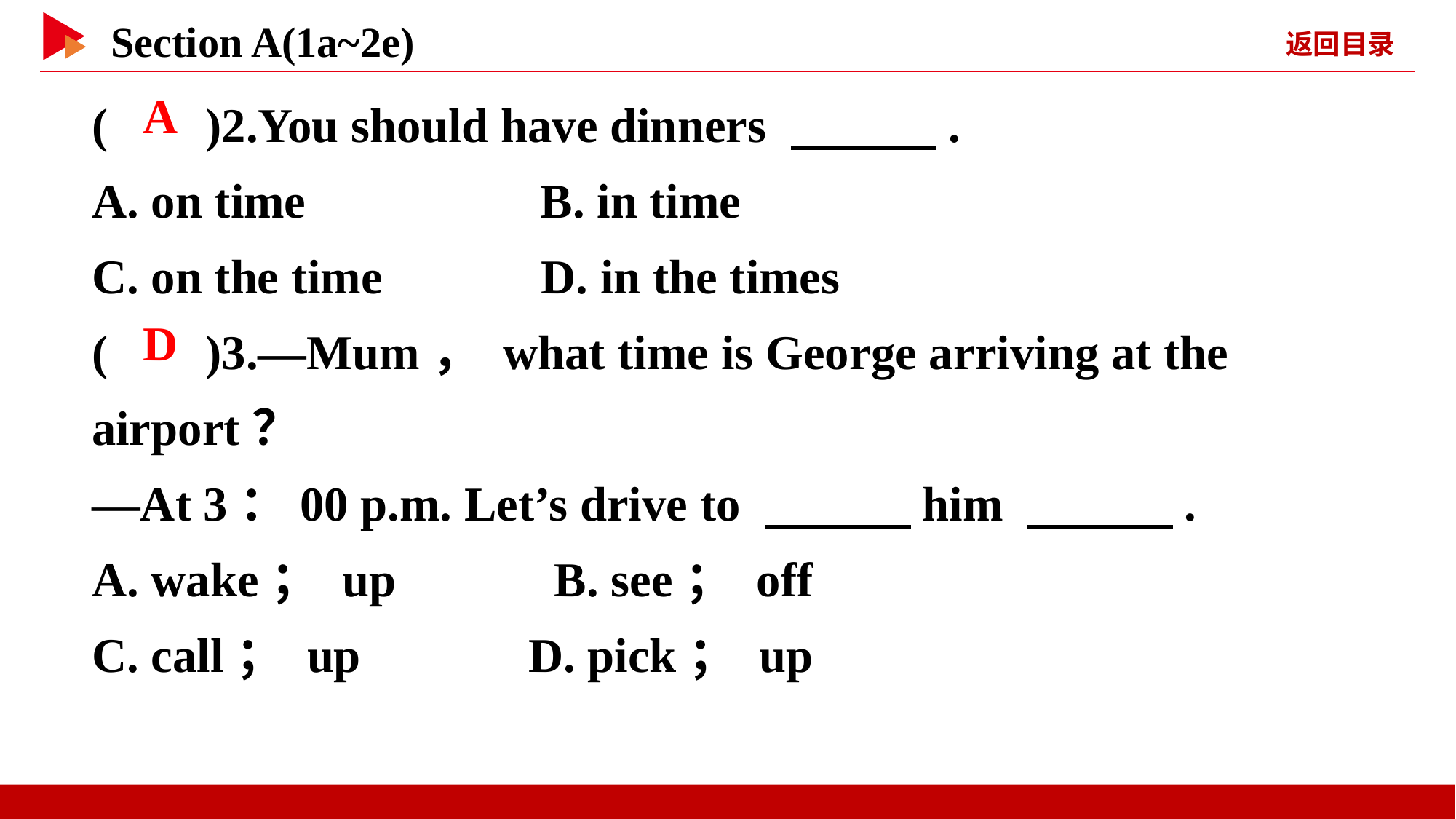

(        )2.You should have dinners 　　　.
A. on time             	 B. in time
C. on the time             D. in the times
(        )3.—Mum， what time is George arriving at the airport？
—At 3：00 p.m. Let’s drive to 　　　him 　　　.
A. wake； up             B. see； off
C. call； up             	D. pick； up
   A
   D